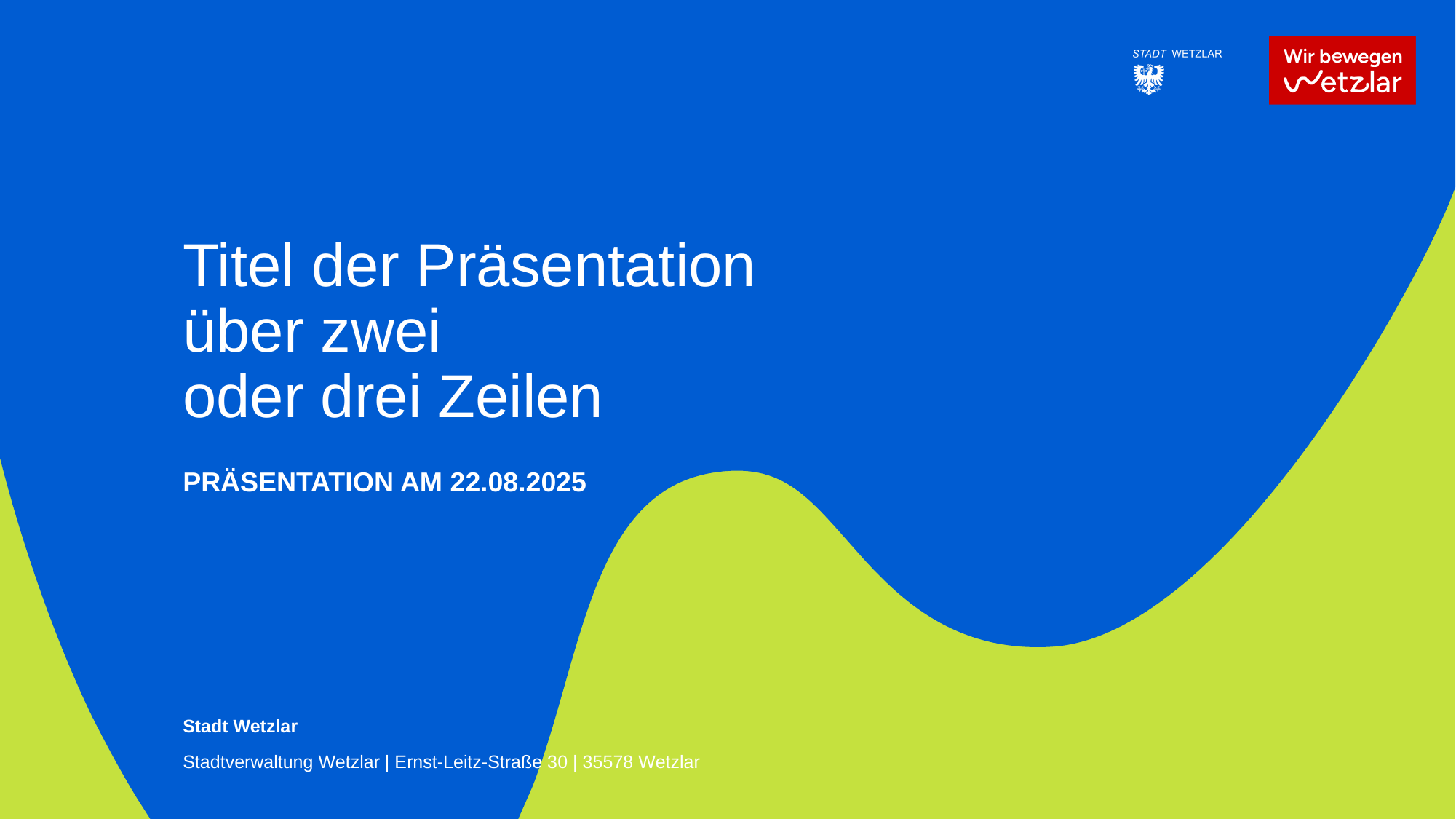

# Titel der Präsentation über zwei oder drei Zeilen
PRÄSENTATION AM 22.08.2025
Stadt Wetzlar
Stadtverwaltung Wetzlar | Ernst-Leitz-Straße 30 | 35578 Wetzlar